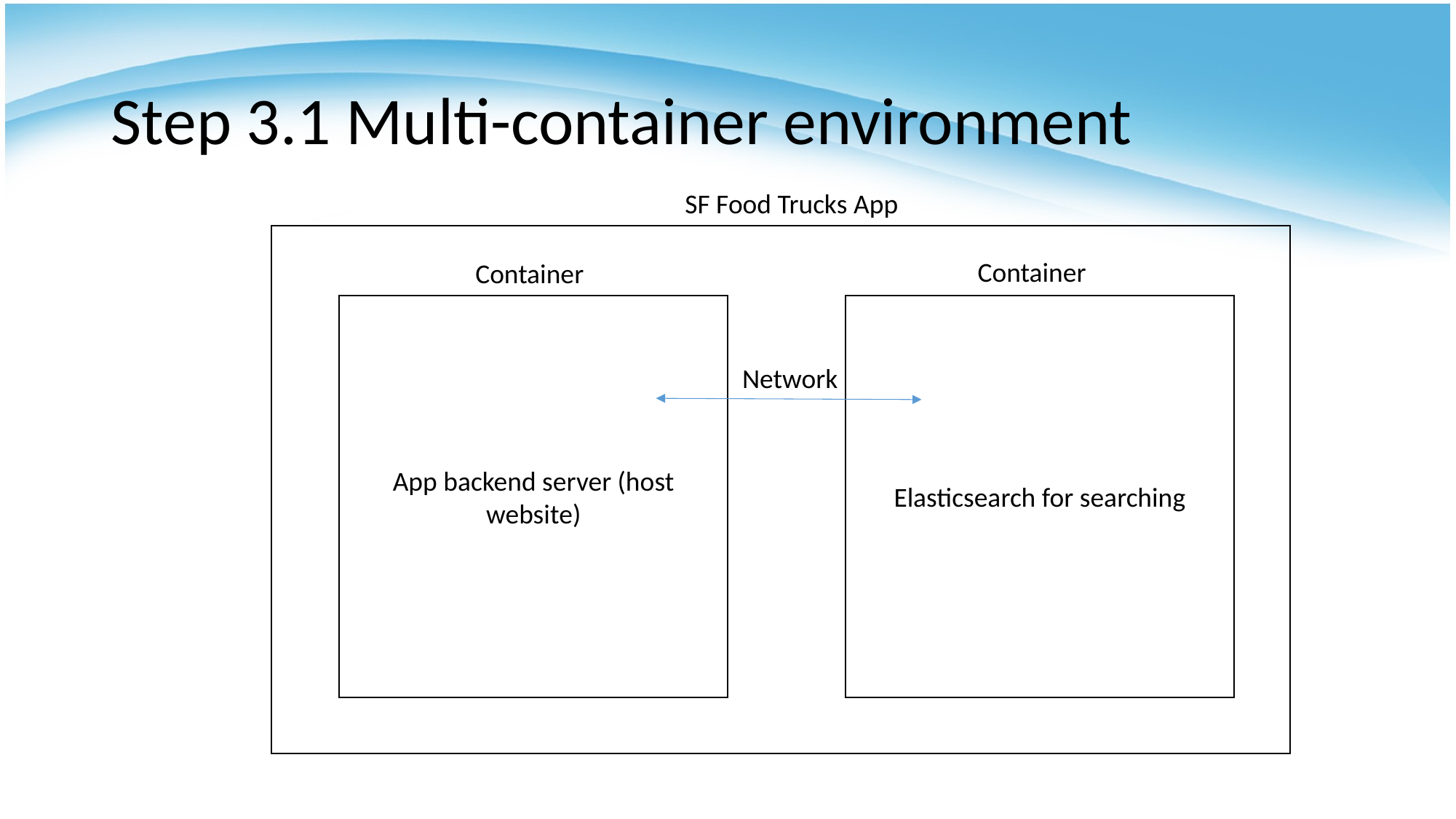

# Step 3.1 Multi-container environment
SF Food Trucks App

Container
Container
App backend server (host website)
Elasticsearch for searching
Network